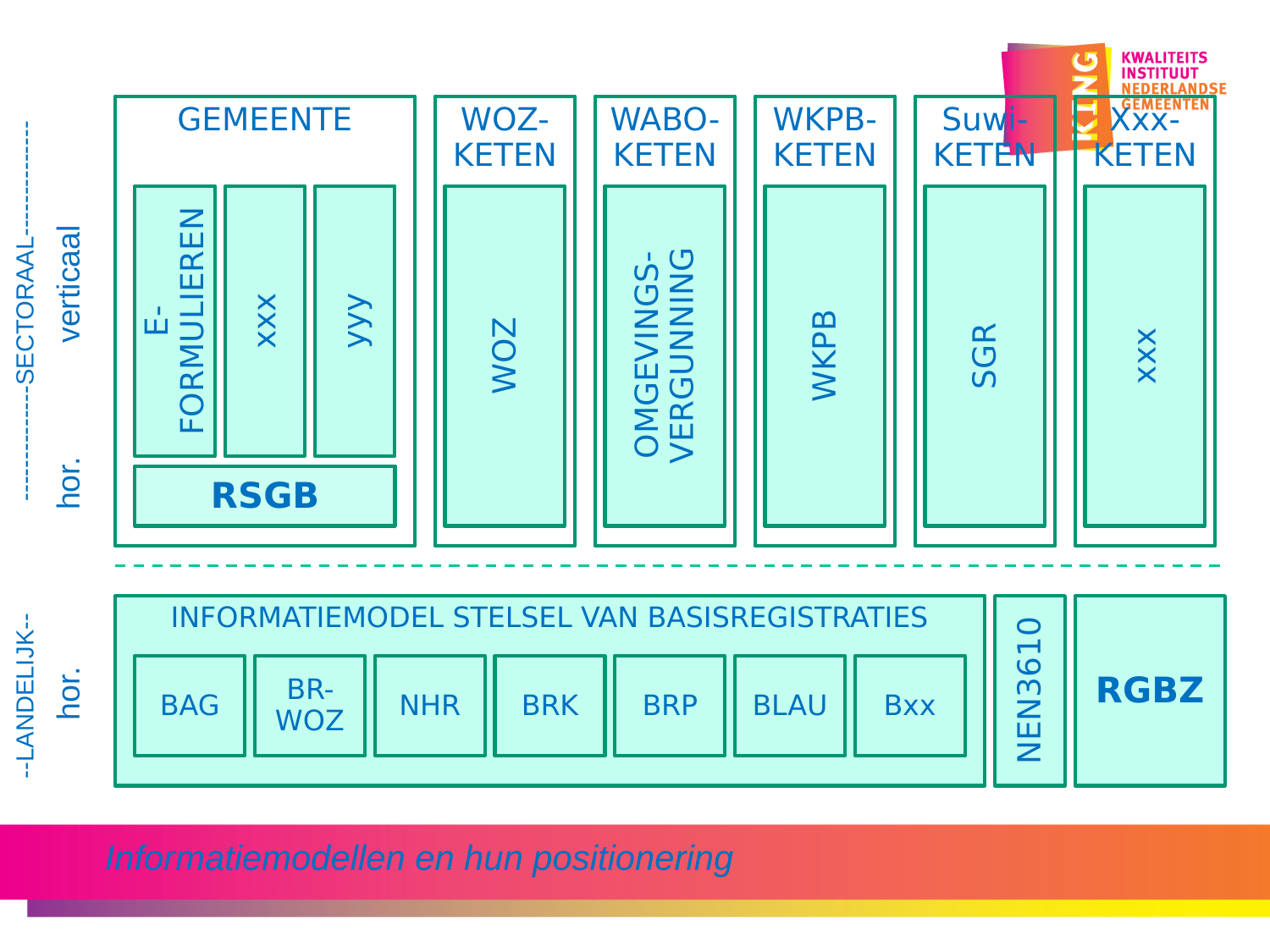

GEMEENTE
WOZ-
KETEN
WABO-
KETEN
WKPB-KETEN
Suwi-KETEN
Xxx-KETEN
E-FORMULIEREN
xxx
yyy
WOZ
OMGEVINGS-VERGUNNING
WKPB
SGR
xxx
verticaal
--------------SECTORAAL--------------
hor.
RSGB
INFORMATIEMODEL STELSEL VAN BASISREGISTRATIES
NEN3610
RGBZ
BAG
BR-WOZ
NHR
BRK
BRP
BLAU
Bxx
hor.
--LANDELIJK--
# Informatiemodellen en hun positionering